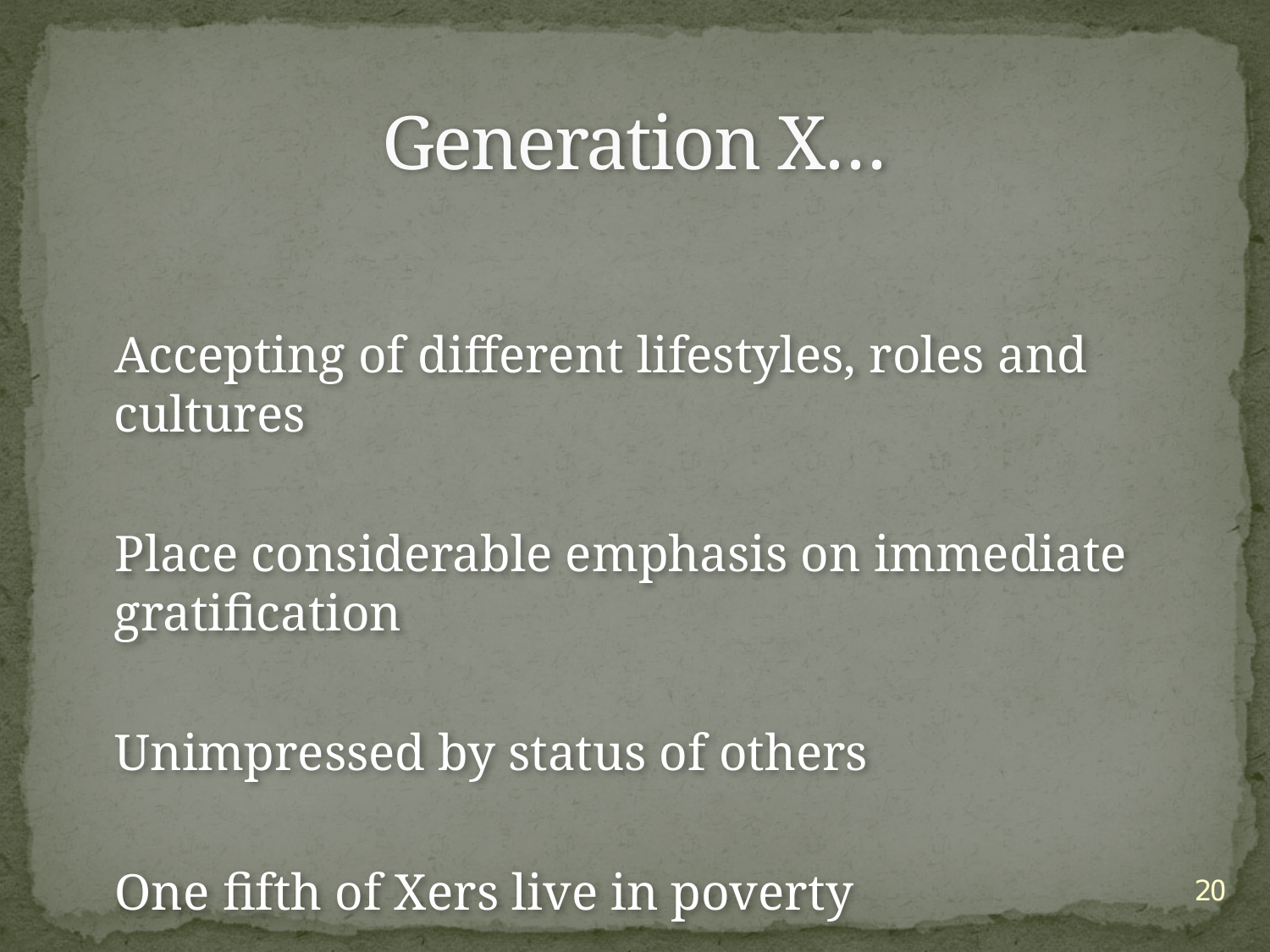

# Generation X…
   Accepting of different lifestyles, roles and cultures

   Place considerable emphasis on immediate gratification

   Unimpressed by status of others

   One fifth of Xers live in poverty
20